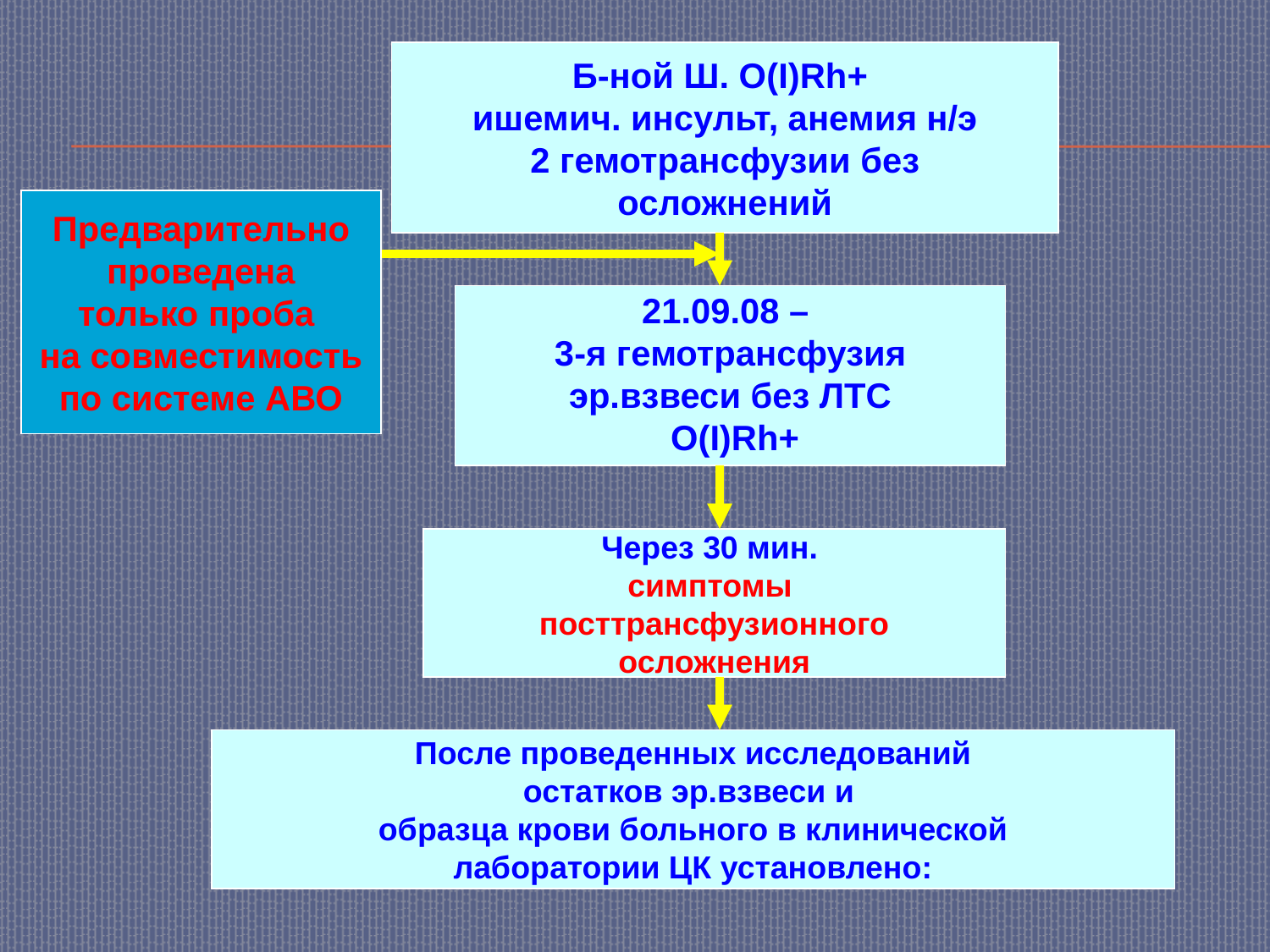

#

Б-ной Ш. О(I)Rh+
ишемич. инсульт, анемия н/э
2 гемотрансфузии без
осложнений

Предварительно
проведена
только проба
на совместимость
по системе АВО

21.09.08 –
3-я гемотрансфузия
эр.взвеси без ЛТС
 О(I)Rh+

Через 30 мин.
симптомы
посттрансфузионного
осложнения

После проведенных исследований
остатков эр.взвеси и
образца крови больного в клинической
лаборатории ЦК установлено: